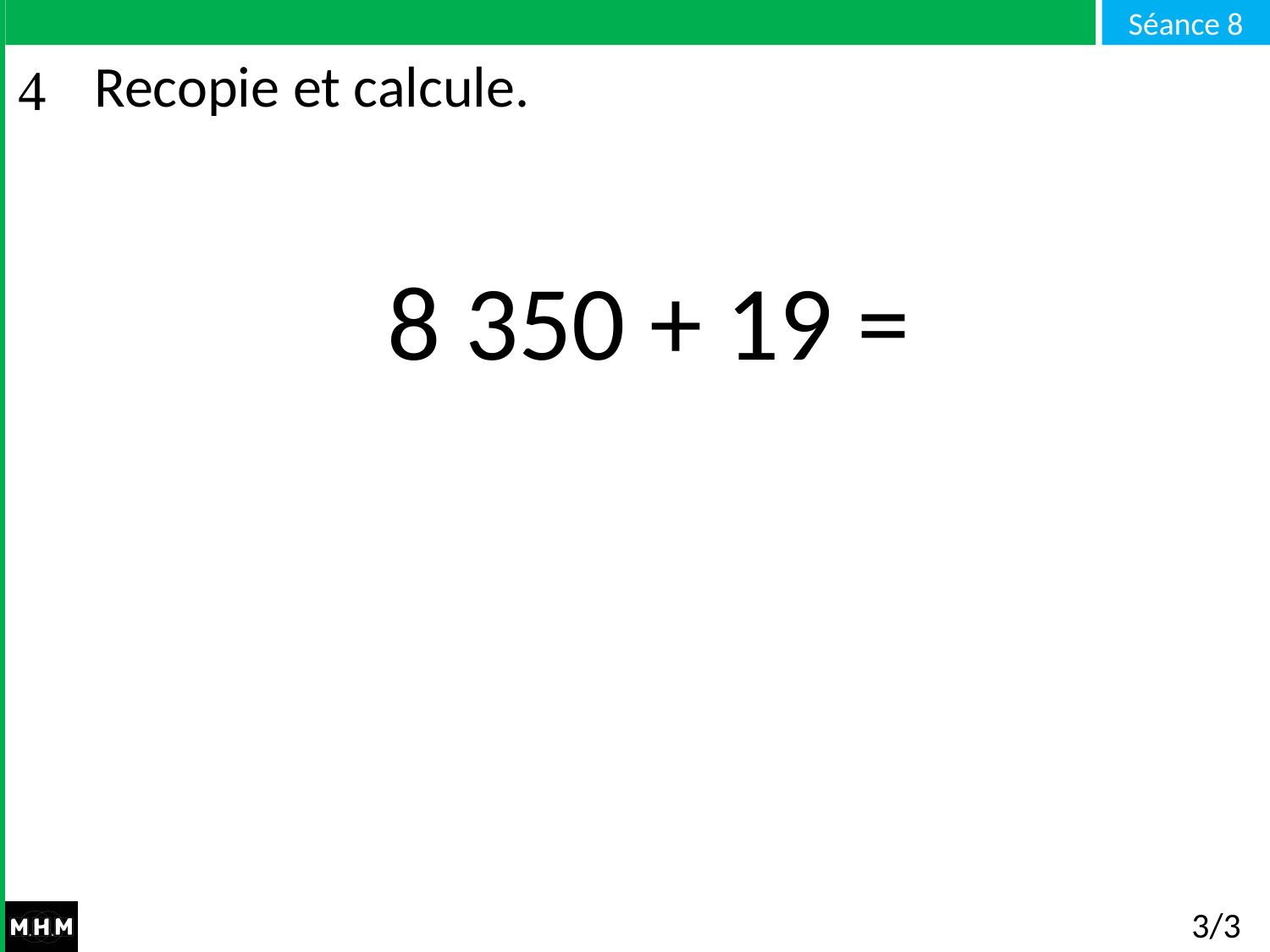

# Recopie et calcule.
8 350 + 19 =
3/3